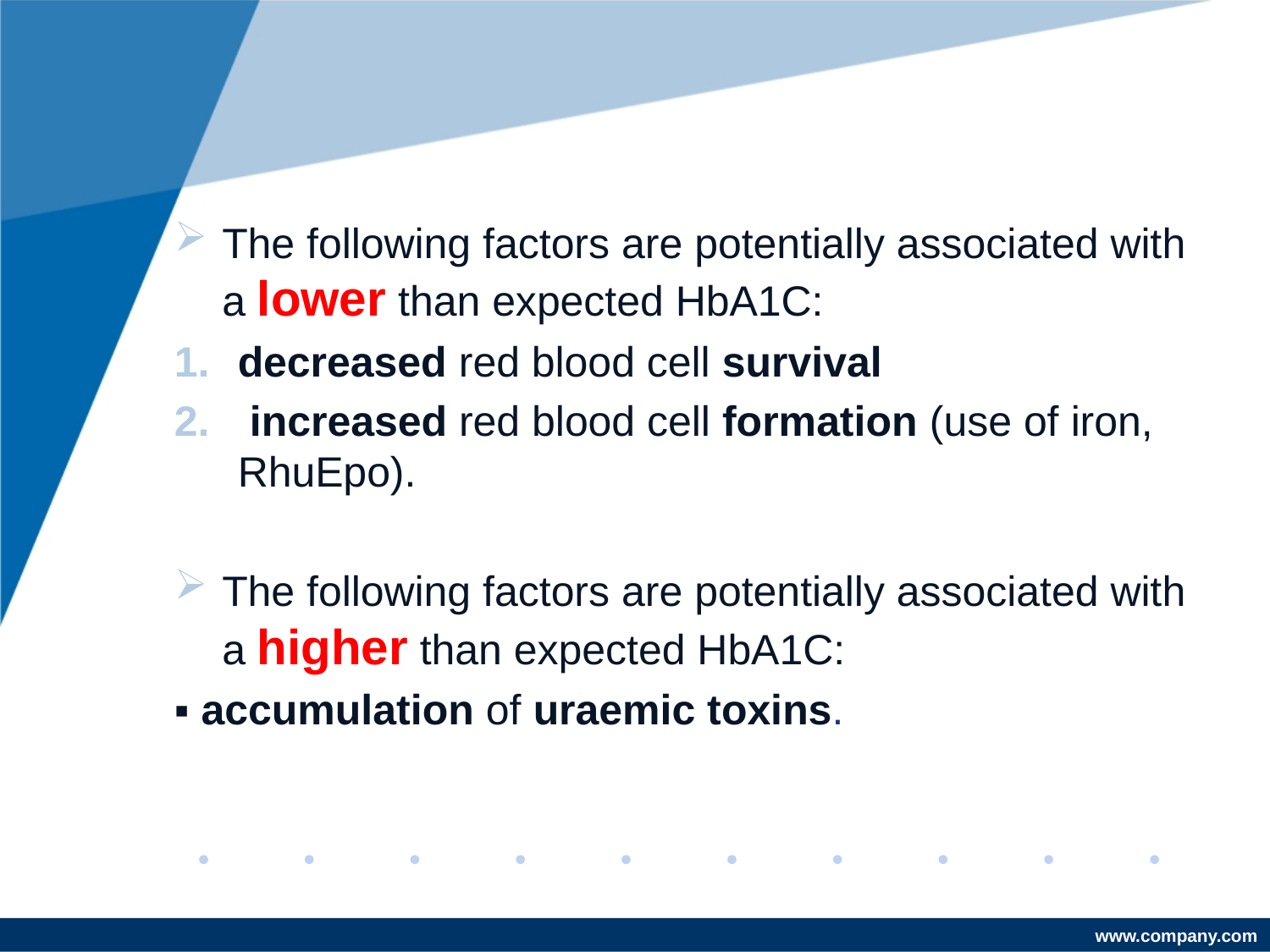

#
The following factors are potentially associated with a lower than expected HbA1C:
decreased red blood cell survival
 increased red blood cell formation (use of iron, RhuEpo).

The following factors are potentially associated with a higher than expected HbA1C:
▪ accumulation of uraemic toxins.